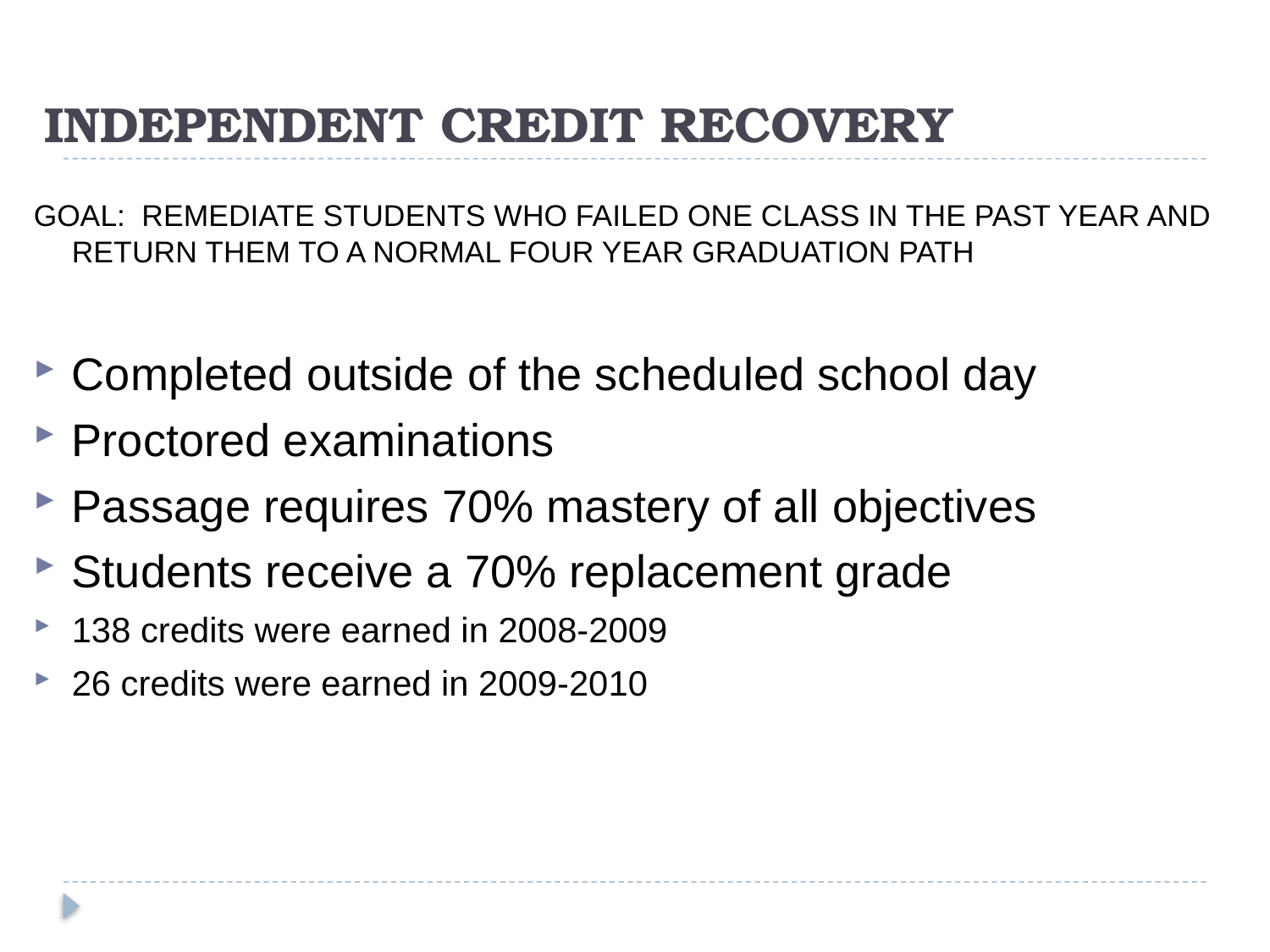

# Independent Credit Recovery
Goal:  Remediate students who failed one class in the past year and return them to a normal four year graduation path

Completed outside of the scheduled school day
Proctored examinations
Passage requires 70% mastery of all objectives
Students receive a 70% replacement grade
138 credits were earned in 2008-2009
26 credits were earned in 2009-2010